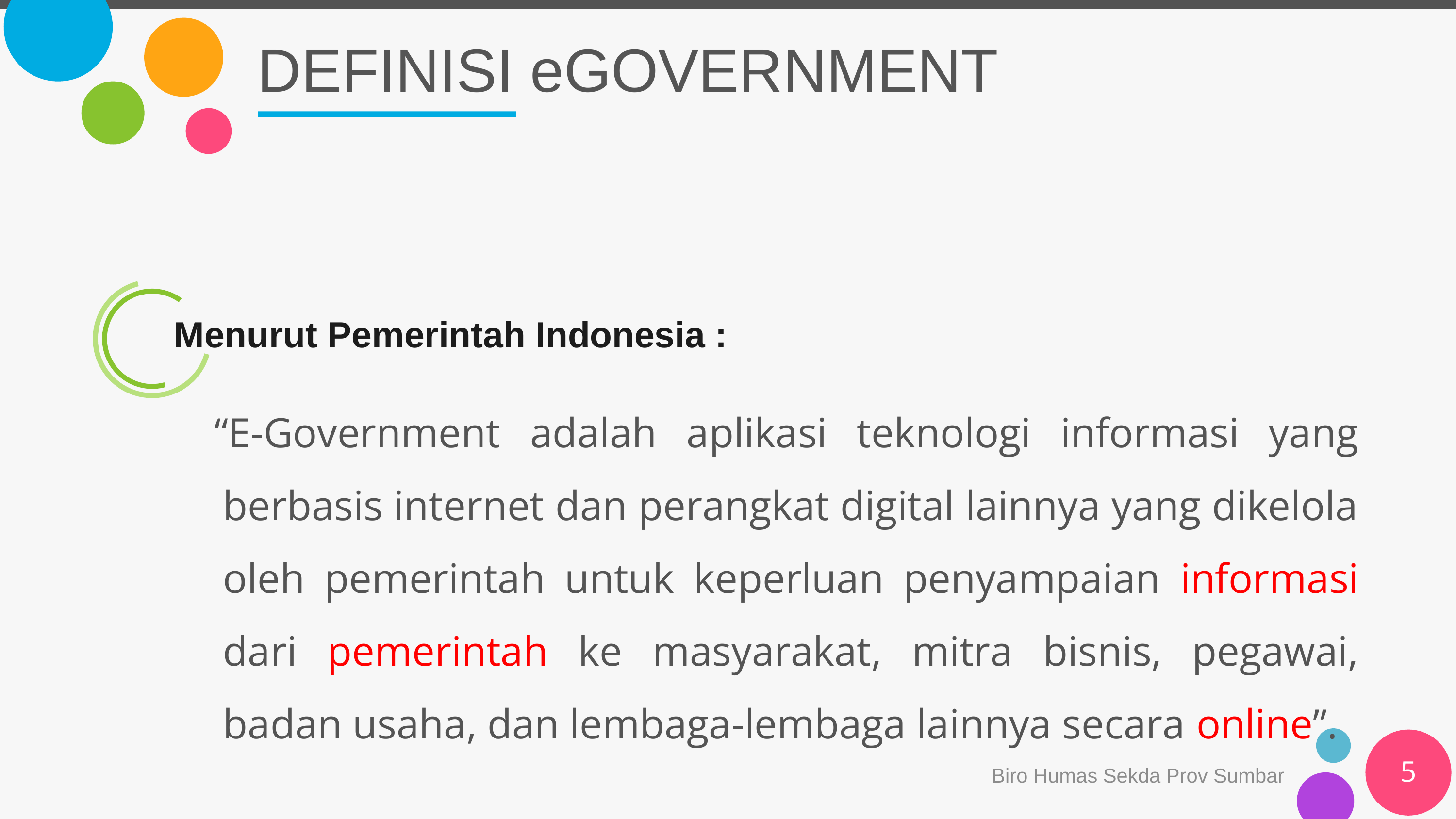

# DEFINISI eGOVERNMENT

Menurut Pemerintah Indonesia :
“E-Government adalah aplikasi teknologi informasi yang berbasis internet dan perangkat digital lainnya yang dikelola oleh pemerintah untuk keperluan penyampaian informasi dari pemerintah ke masyarakat, mitra bisnis, pegawai, badan usaha, dan lembaga-lembaga lainnya secara online”.
5
Biro Humas Sekda Prov Sumbar